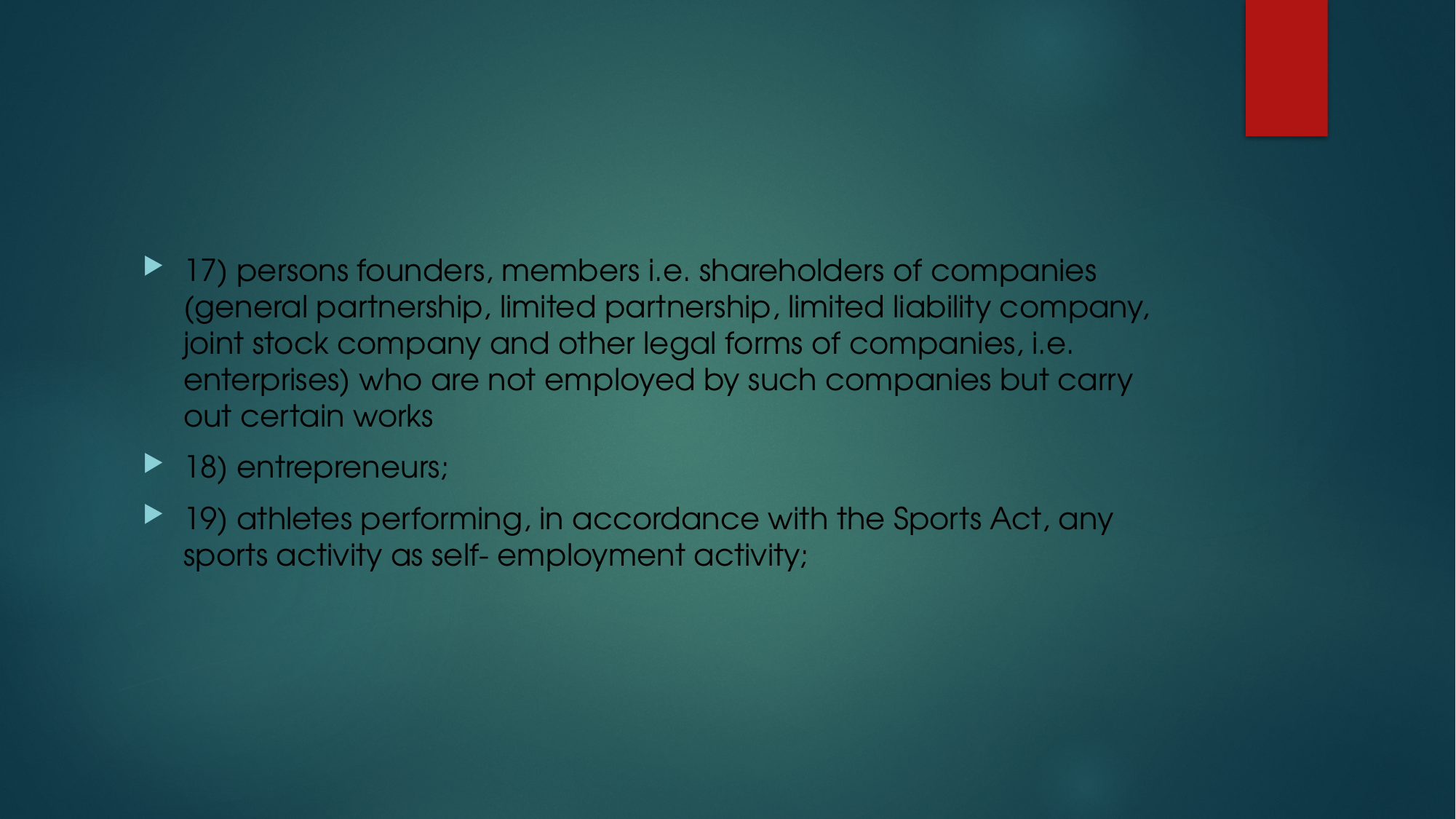

17) persons founders, members i.e. shareholders of companies (general partnership, limited partnership, limited liability company, joint stock company and other legal forms of companies, i.e. enterprises) who are not employed by such companies but carry out certain works
18) entrepreneurs;
19) athletes performing, in accordance with the Sports Act, any sports activity as self- employment activity;